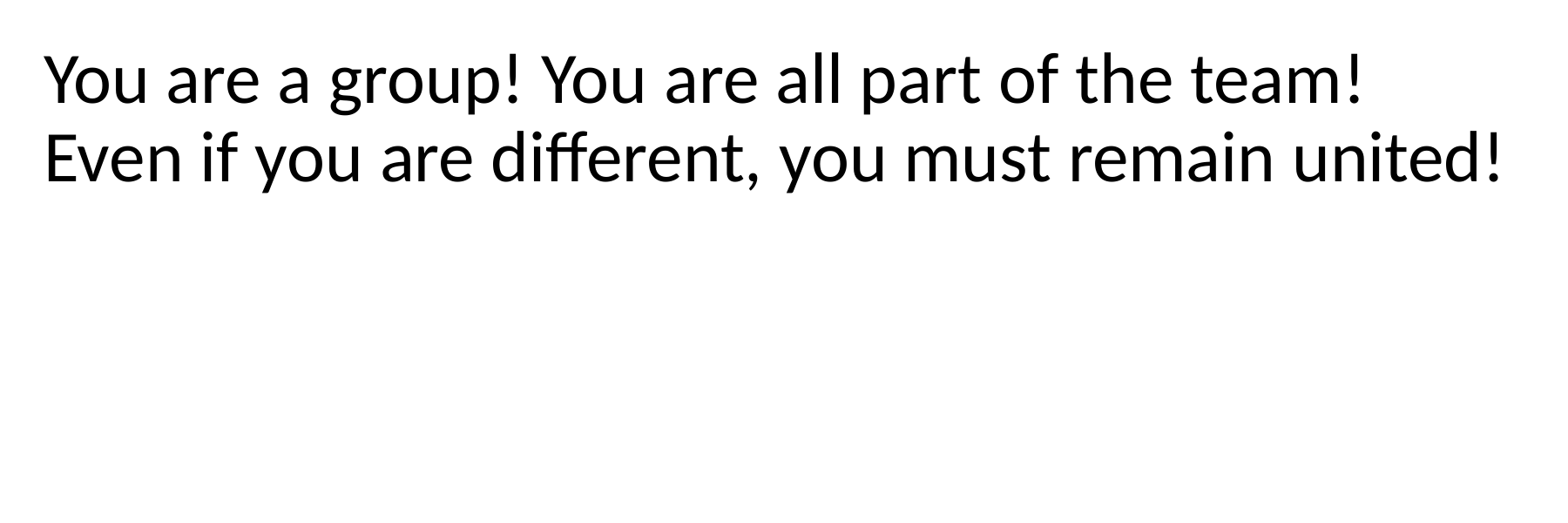

You are a group! You are all part of the team! Even if you are different, you must remain united!